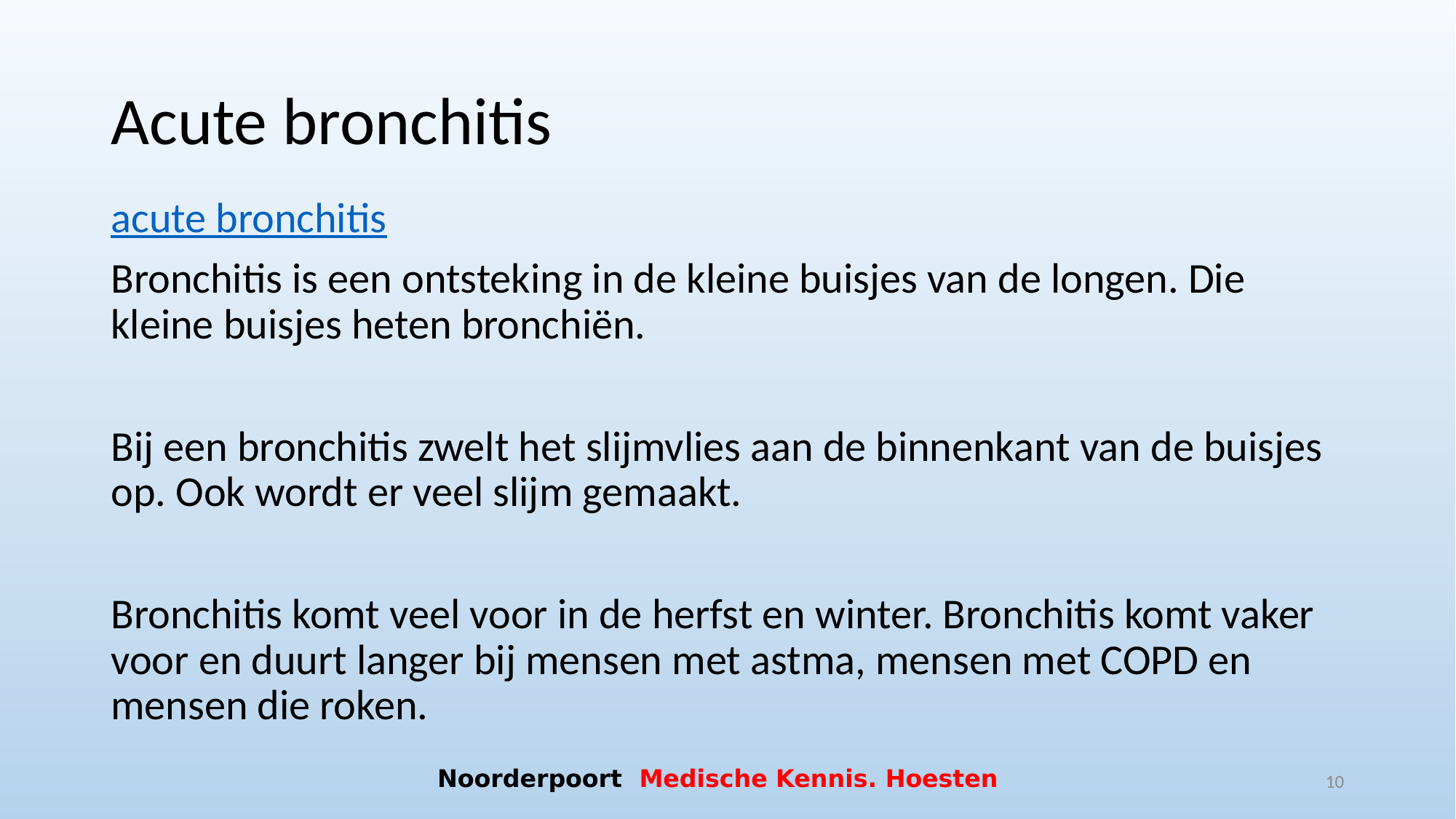

# Acute bronchitis
acute bronchitis
Bronchitis is een ontsteking in de kleine buisjes van de longen. Die kleine buisjes heten bronchiën.

Bij een bronchitis zwelt het slijmvlies aan de binnenkant van de buisjes op. Ook wordt er veel slijm gemaakt.

Bronchitis komt veel voor in de herfst en winter. Bronchitis komt vaker voor en duurt langer bij mensen met astma, mensen met COPD en mensen die roken.
Noorderpoort  Medische Kennis. Hoesten
10